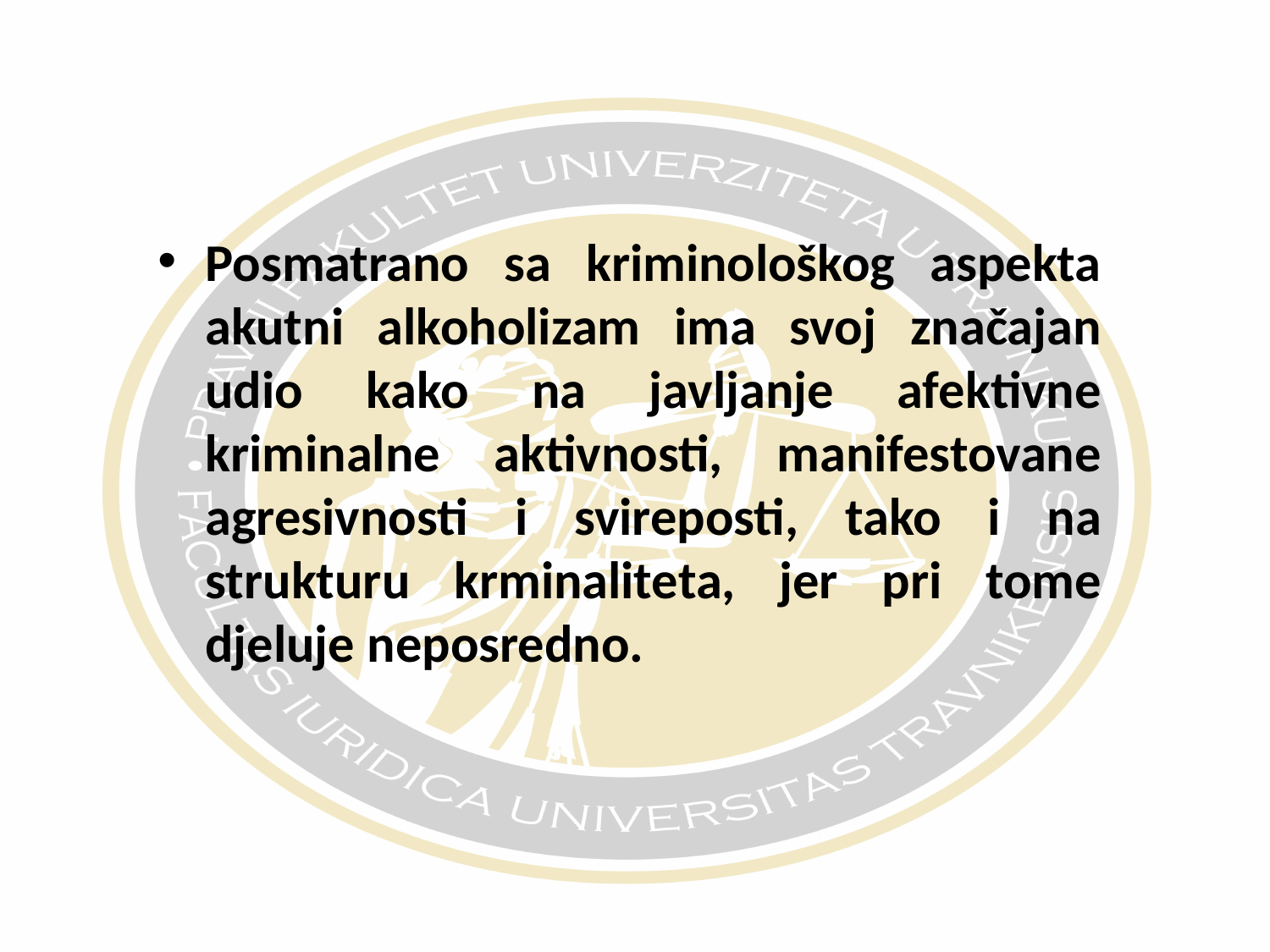

#
Posmatrano sa kriminološkog aspekta akutni alkoholizam ima svoj značajan udio kako na javljanje afektivne kriminalne aktivnosti, manifestovane agresivnosti i svireposti, tako i na strukturu krminaliteta, jer pri tome djeluje neposredno.